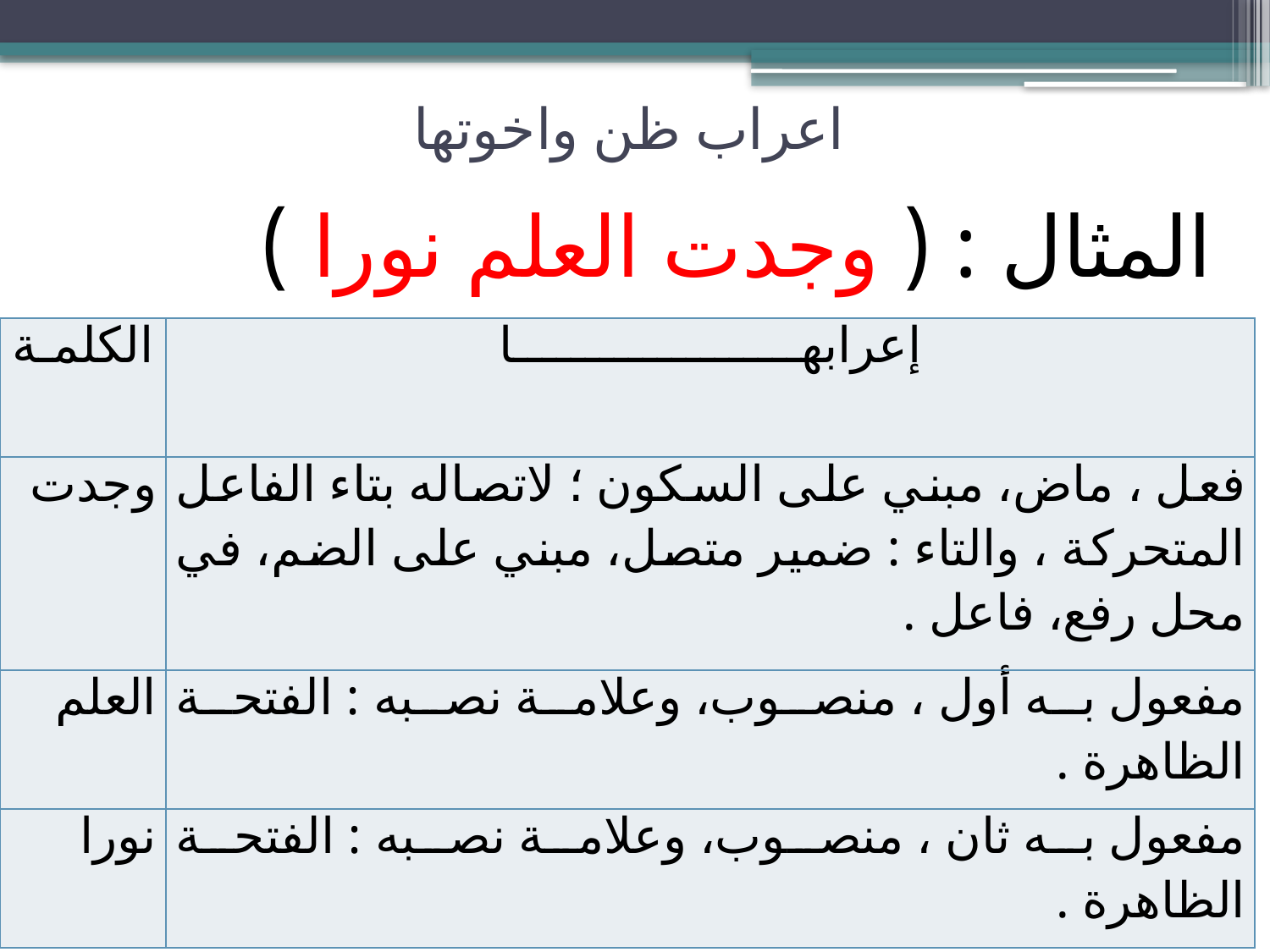

# اعراب ظن واخوتها
المثال : ( وجدت العلم نورا )
| الكلمـة | إعرابهــــــــــــــــــــا |
| --- | --- |
| وجدت | فعل ، ماض، مبني على السكون ؛ لاتصاله بتاء الفاعل المتحركة ، والتاء : ضمير متصل، مبني على الضم، في محل رفع، فاعل . |
| العلم | مفعول به أول ، منصوب، وعلامة نصبه : الفتحة الظاهرة . |
| نورا | مفعول به ثان ، منصوب، وعلامة نصبه : الفتحة الظاهرة . |